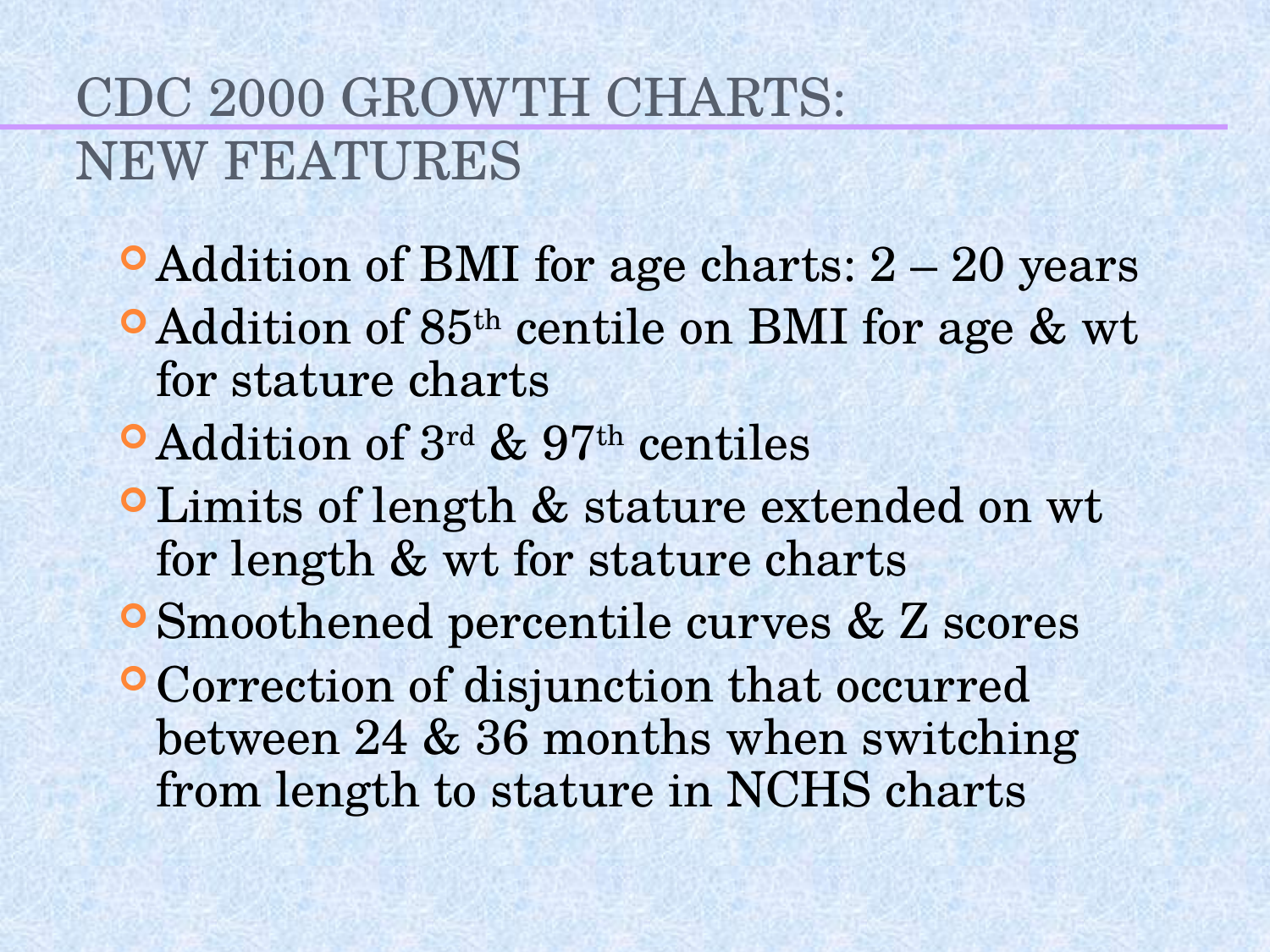

# CDC 2000 growth charts: new features

Addition of BMI for age charts: 2 – 20 years
Addition of 85th centile on BMI for age & wt for stature charts
Addition of 3rd & 97th centiles
Limits of length & stature extended on wt for length & wt for stature charts
Smoothened percentile curves & Z scores
Correction of disjunction that occurred between 24 & 36 months when switching from length to stature in NCHS charts